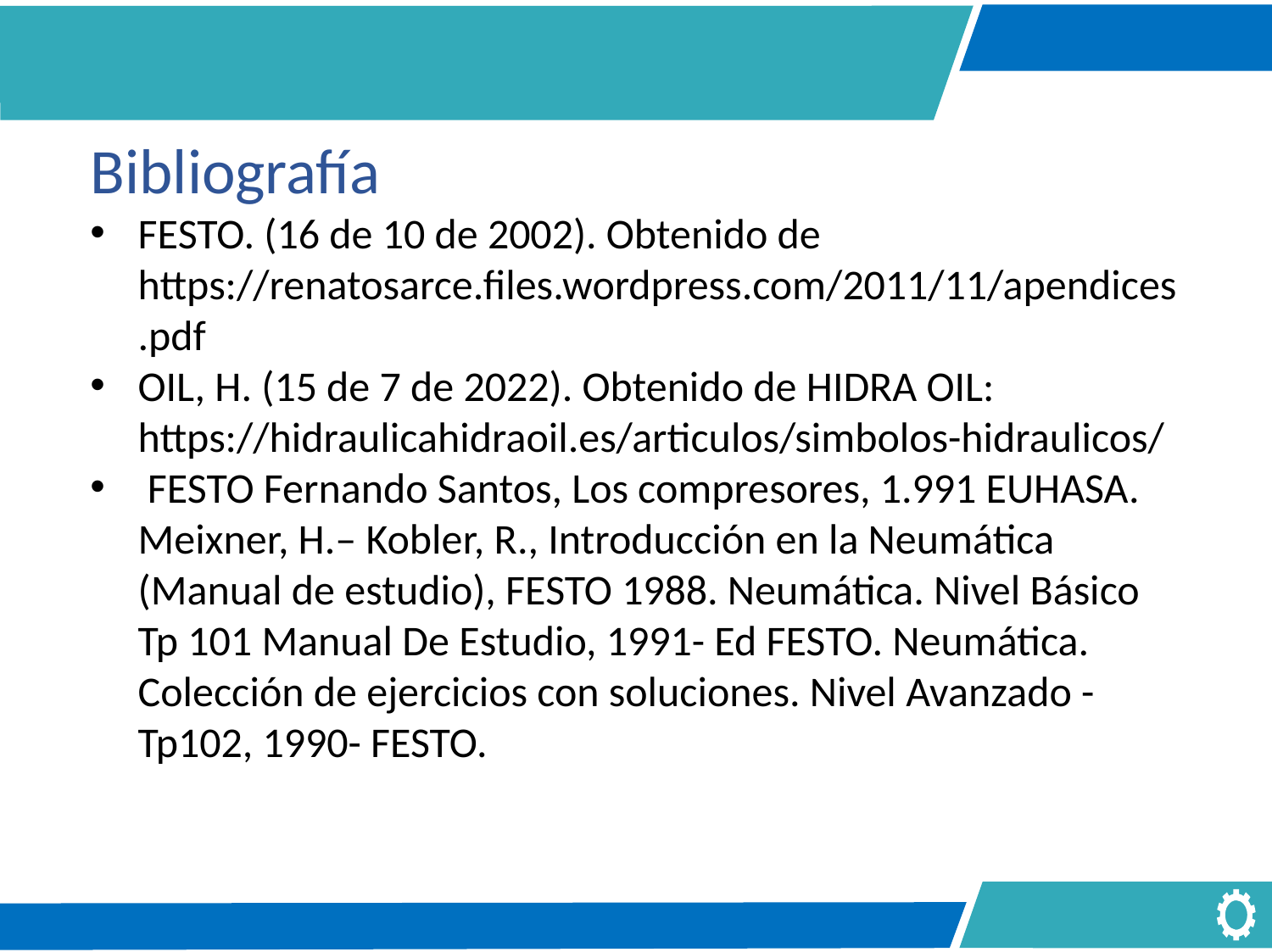

Bibliografía
FESTO. (16 de 10 de 2002). Obtenido de https://renatosarce.files.wordpress.com/2011/11/apendices.pdf
OIL, H. (15 de 7 de 2022). Obtenido de HIDRA OIL: https://hidraulicahidraoil.es/articulos/simbolos-hidraulicos/
 FESTO Fernando Santos, Los compresores, 1.991 EUHASA. Meixner, H.– Kobler, R., Introducción en la Neumática (Manual de estudio), FESTO 1988. Neumática. Nivel Básico Tp 101 Manual De Estudio, 1991- Ed FESTO. Neumática. Colección de ejercicios con soluciones. Nivel Avanzado -Tp102, 1990- FESTO.